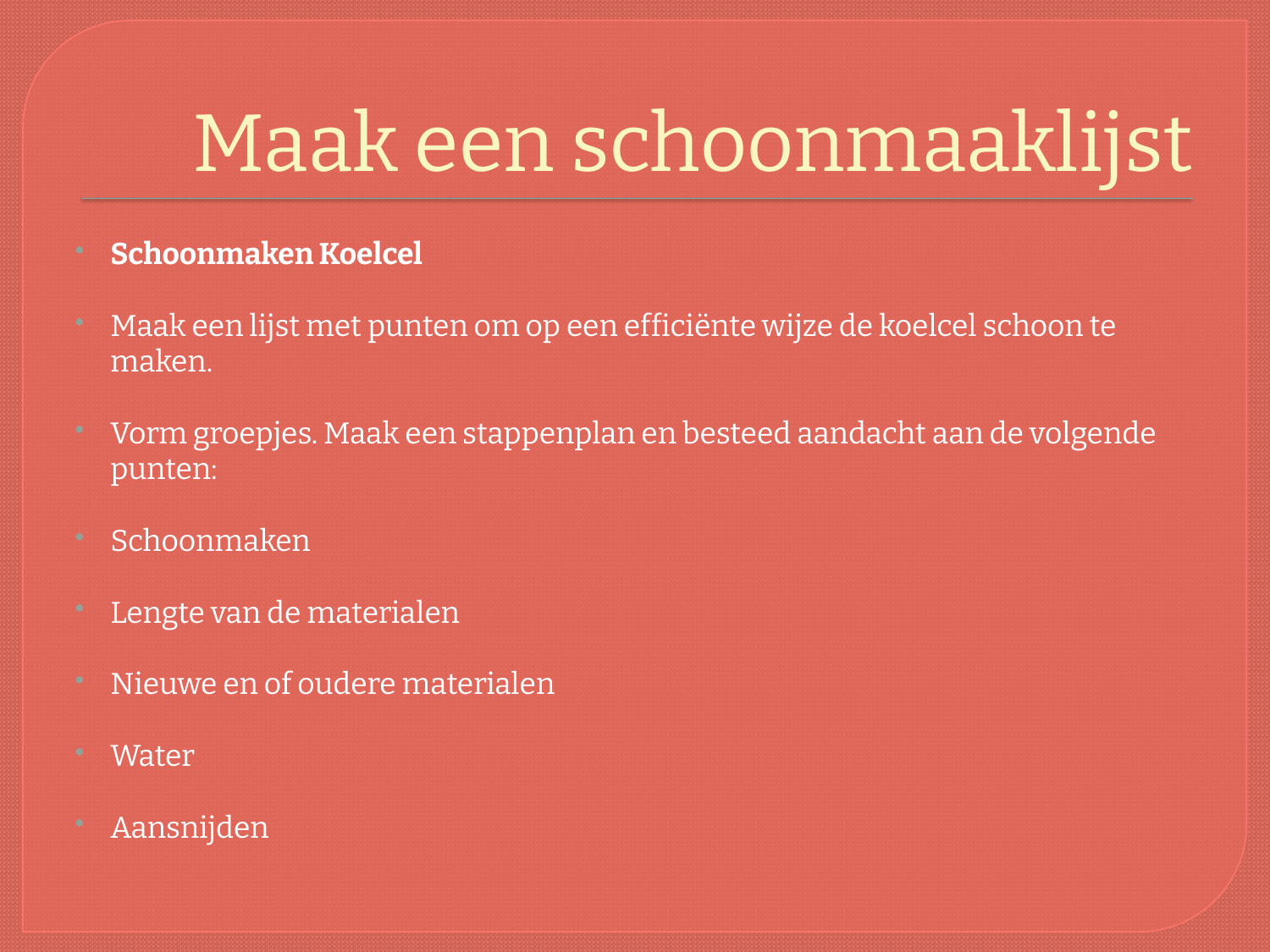

# Maak een schoonmaaklijst
Schoonmaken Koelcel

Maak een lijst met punten om op een efficiënte wijze de koelcel schoon te maken.

Vorm groepjes. Maak een stappenplan en besteed aandacht aan de volgende punten:

Schoonmaken

Lengte van de materialen

Nieuwe en of oudere materialen

Water

Aansnijden